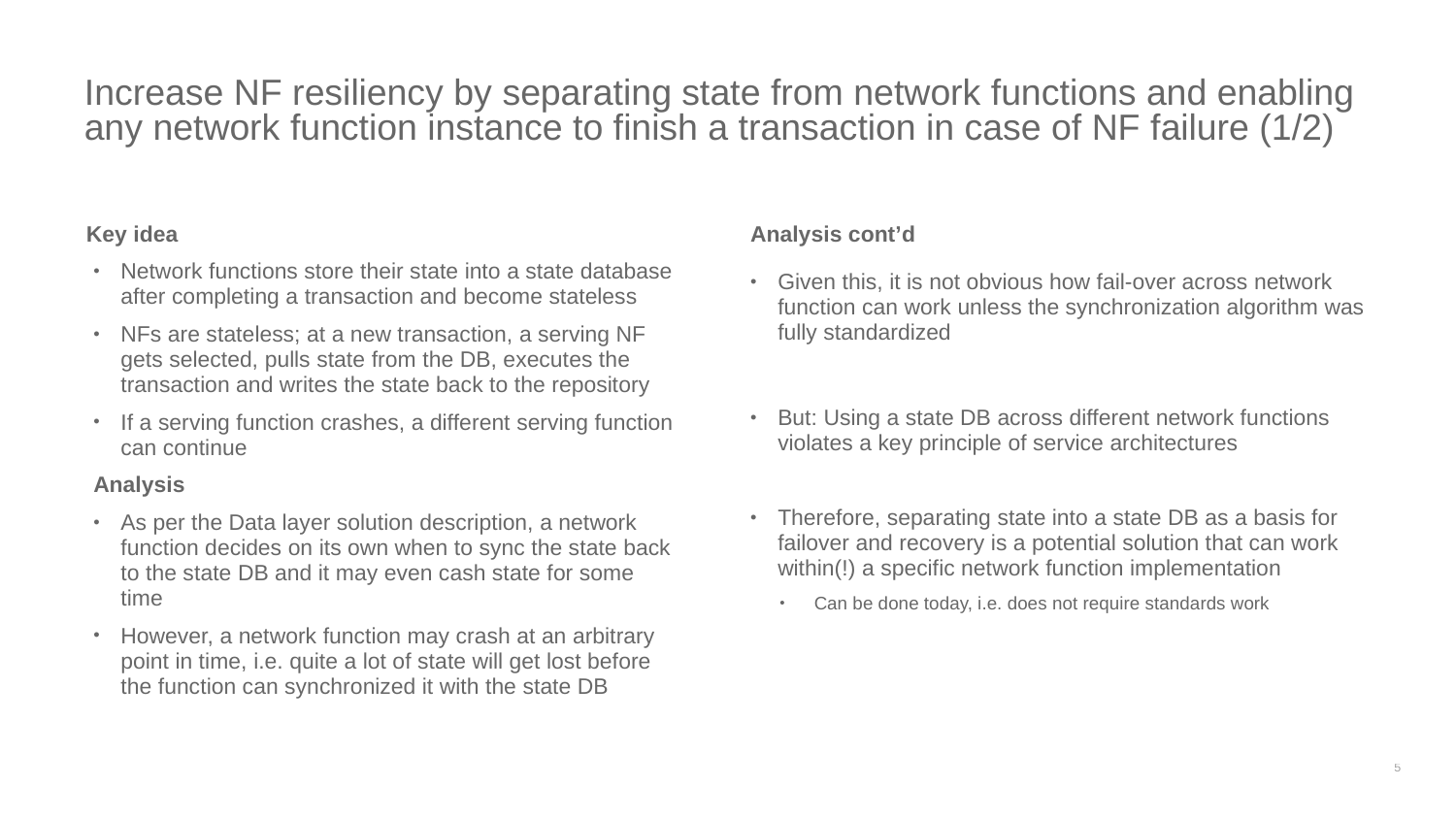

# Increase NF resiliency by separating state from network functions and enabling any network function instance to finish a transaction in case of NF failure (1/2)
Key idea
Network functions store their state into a state database after completing a transaction and become stateless
NFs are stateless; at a new transaction, a serving NF gets selected, pulls state from the DB, executes the transaction and writes the state back to the repository
If a serving function crashes, a different serving function can continue
Analysis
As per the Data layer solution description, a network function decides on its own when to sync the state back to the state DB and it may even cash state for some time
However, a network function may crash at an arbitrary point in time, i.e. quite a lot of state will get lost before the function can synchronized it with the state DB
Analysis cont’d
Given this, it is not obvious how fail-over across network function can work unless the synchronization algorithm was fully standardized

But: Using a state DB across different network functions violates a key principle of service architectures

Therefore, separating state into a state DB as a basis for failover and recovery is a potential solution that can work within(!) a specific network function implementation
Can be done today, i.e. does not require standards work